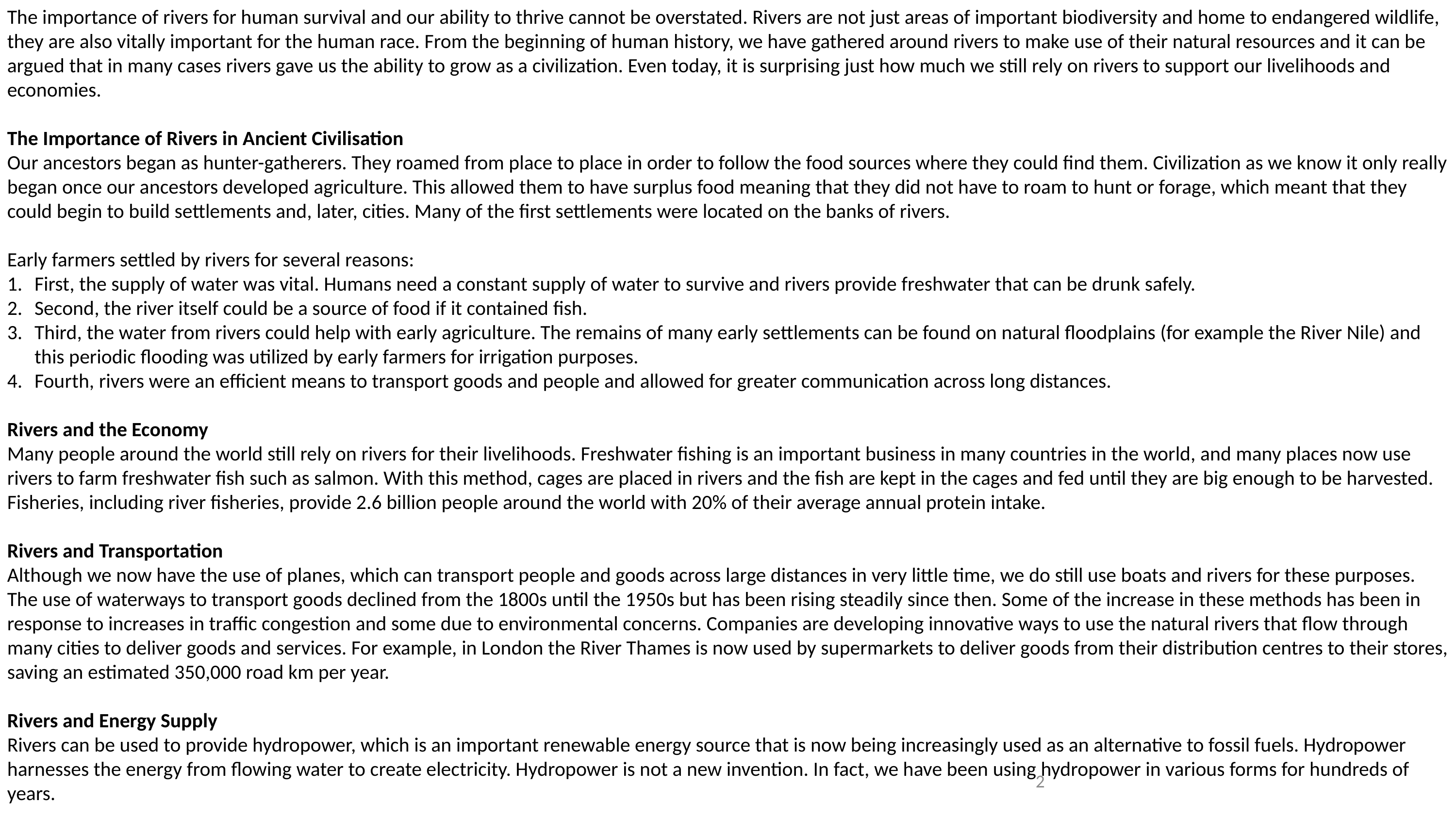

The importance of rivers for human survival and our ability to thrive cannot be overstated. Rivers are not just areas of important biodiversity and home to endangered wildlife, they are also vitally important for the human race. From the beginning of human history, we have gathered around rivers to make use of their natural resources and it can be argued that in many cases rivers gave us the ability to grow as a civilization. Even today, it is surprising just how much we still rely on rivers to support our livelihoods and economies.

The Importance of Rivers in Ancient Civilisation
Our ancestors began as hunter-gatherers. They roamed from place to place in order to follow the food sources where they could find them. Civilization as we know it only really began once our ancestors developed agriculture. This allowed them to have surplus food meaning that they did not have to roam to hunt or forage, which meant that they could begin to build settlements and, later, cities. Many of the first settlements were located on the banks of rivers.

Early farmers settled by rivers for several reasons:
First, the supply of water was vital. Humans need a constant supply of water to survive and rivers provide freshwater that can be drunk safely.
Second, the river itself could be a source of food if it contained fish.
Third, the water from rivers could help with early agriculture. The remains of many early settlements can be found on natural floodplains (for example the River Nile) and this periodic flooding was utilized by early farmers for irrigation purposes.
Fourth, rivers were an efficient means to transport goods and people and allowed for greater communication across long distances.

Rivers and the Economy
Many people around the world still rely on rivers for their livelihoods. Freshwater fishing is an important business in many countries in the world, and many places now use rivers to farm freshwater fish such as salmon. With this method, cages are placed in rivers and the fish are kept in the cages and fed until they are big enough to be harvested. Fisheries, including river fisheries, provide 2.6 billion people around the world with 20% of their average annual protein intake.

Rivers and Transportation
Although we now have the use of planes, which can transport people and goods across large distances in very little time, we do still use boats and rivers for these purposes. The use of waterways to transport goods declined from the 1800s until the 1950s but has been rising steadily since then. Some of the increase in these methods has been in response to increases in traffic congestion and some due to environmental concerns. Companies are developing innovative ways to use the natural rivers that flow through many cities to deliver goods and services. For example, in London the River Thames is now used by supermarkets to deliver goods from their distribution centres to their stores, saving an estimated 350,000 road km per year.

Rivers and Energy Supply
Rivers can be used to provide hydropower, which is an important renewable energy source that is now being increasingly used as an alternative to fossil fuels. Hydropower harnesses the energy from flowing water to create electricity. Hydropower is not a new invention. In fact, we have been using hydropower in various forms for hundreds of years.
2